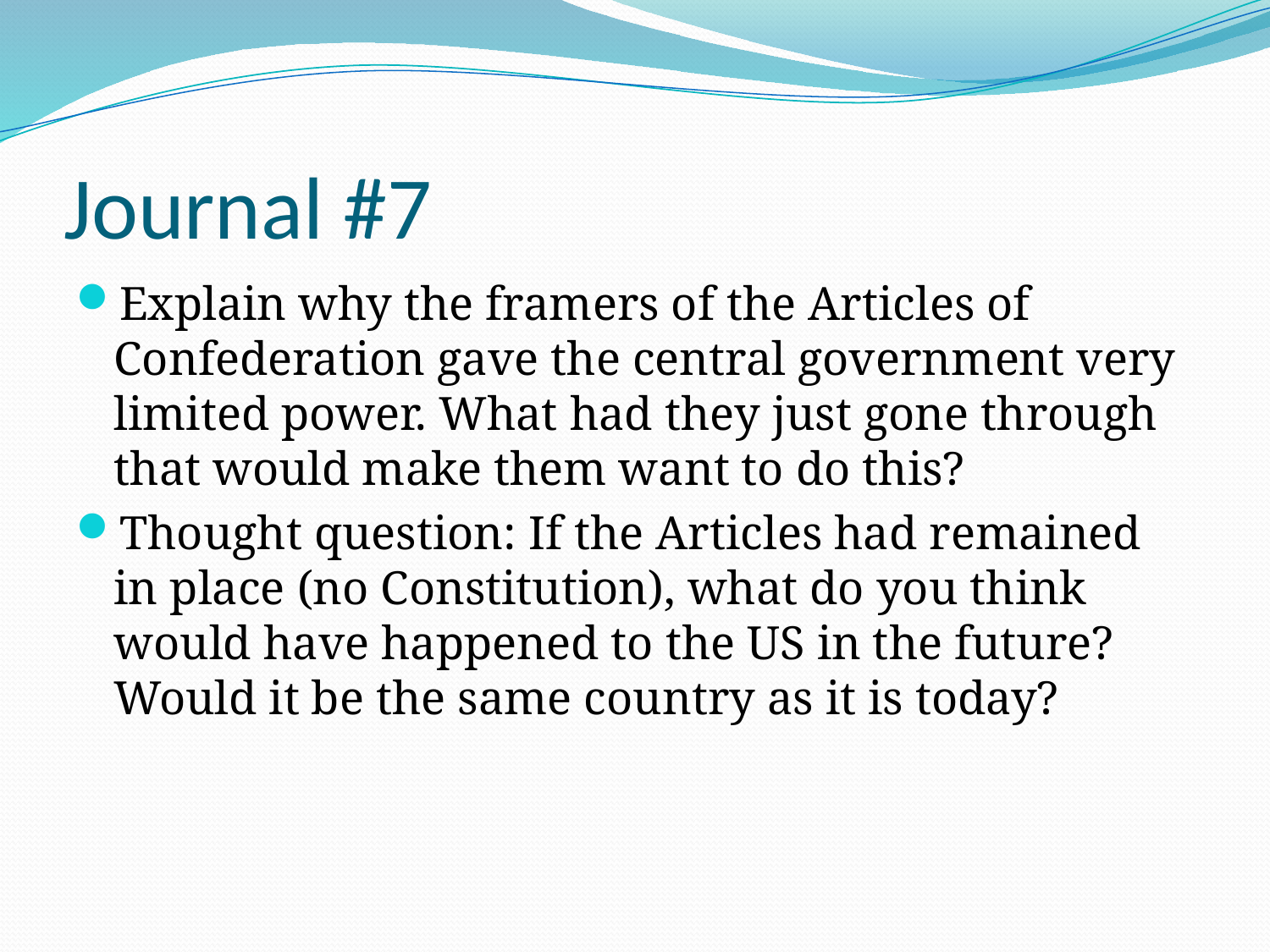

# Journal #7

Explain why the framers of the Articles of Confederation gave the central government very limited power. What had they just gone through that would make them want to do this?
Thought question: If the Articles had remained in place (no Constitution), what do you think would have happened to the US in the future? Would it be the same country as it is today?